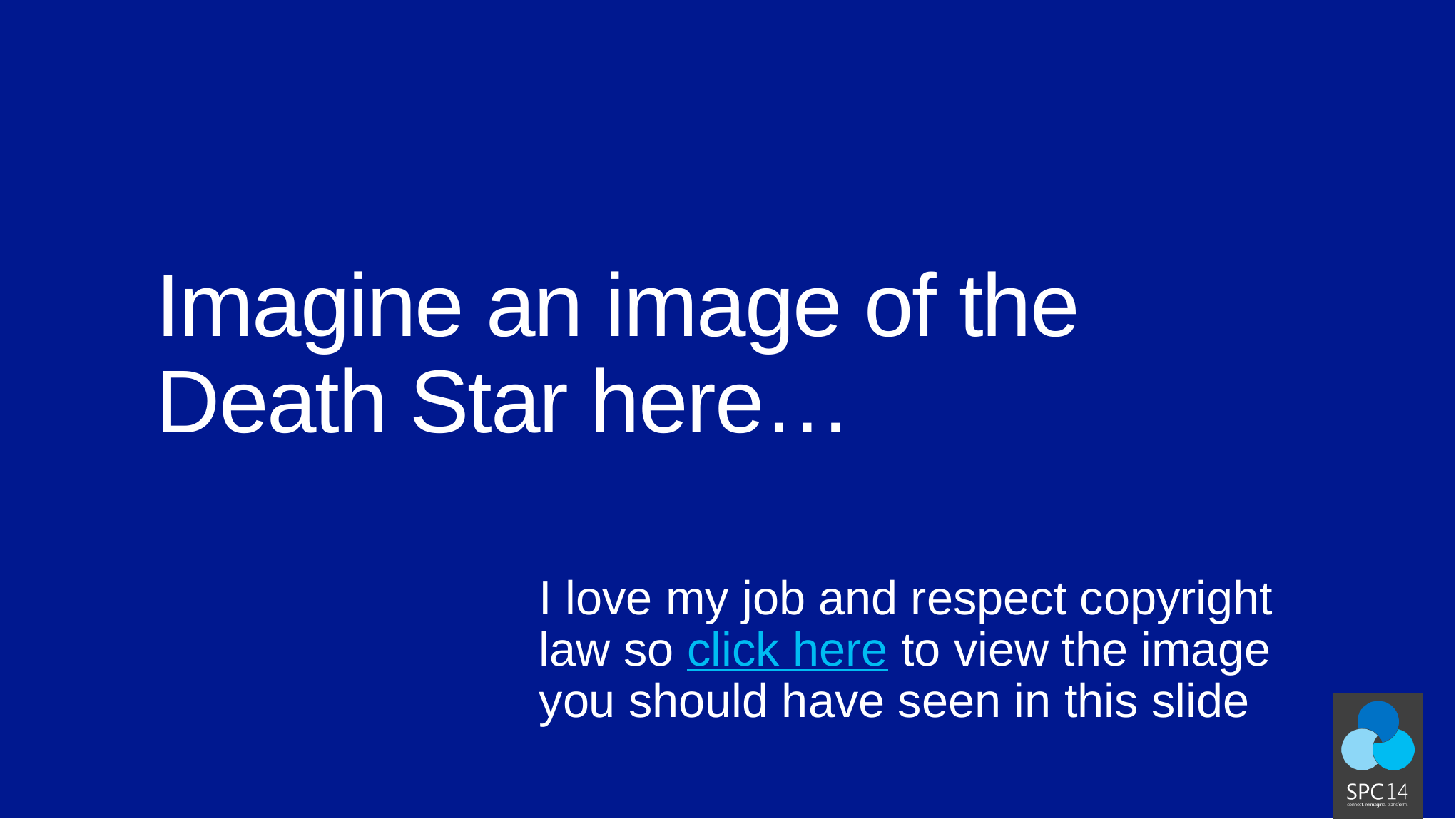

# Imagine an image of the Death Star here…
I love my job and respect copyright law so click here to view the image you should have seen in this slide